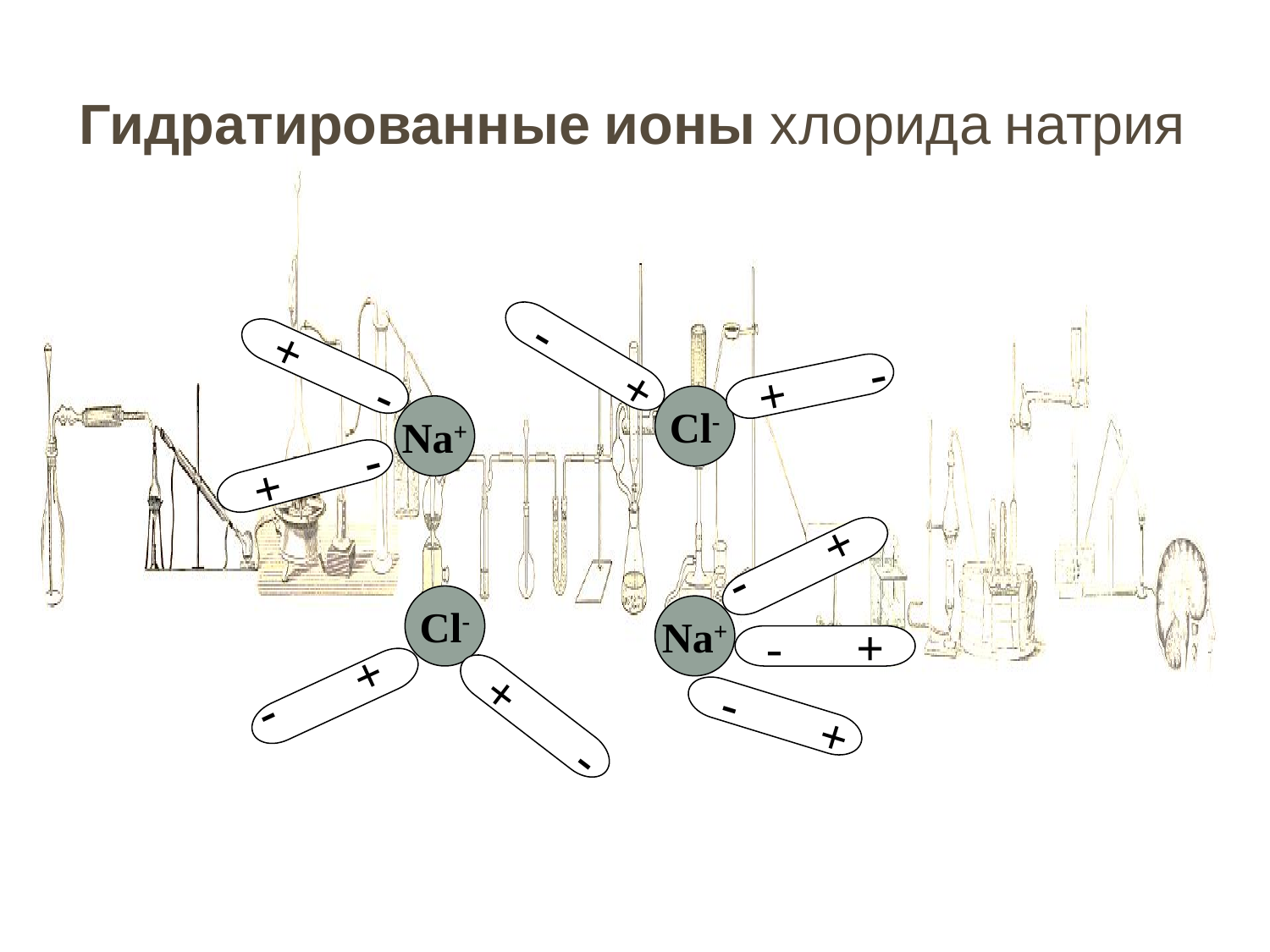

# Гидратированные ионы хлорида натрия
  -       +
  +       -
  +       -
Cl-
Na+
  +       -
  +       -
Cl-
Na+
-      +
  +       -
  +       -
  -       +